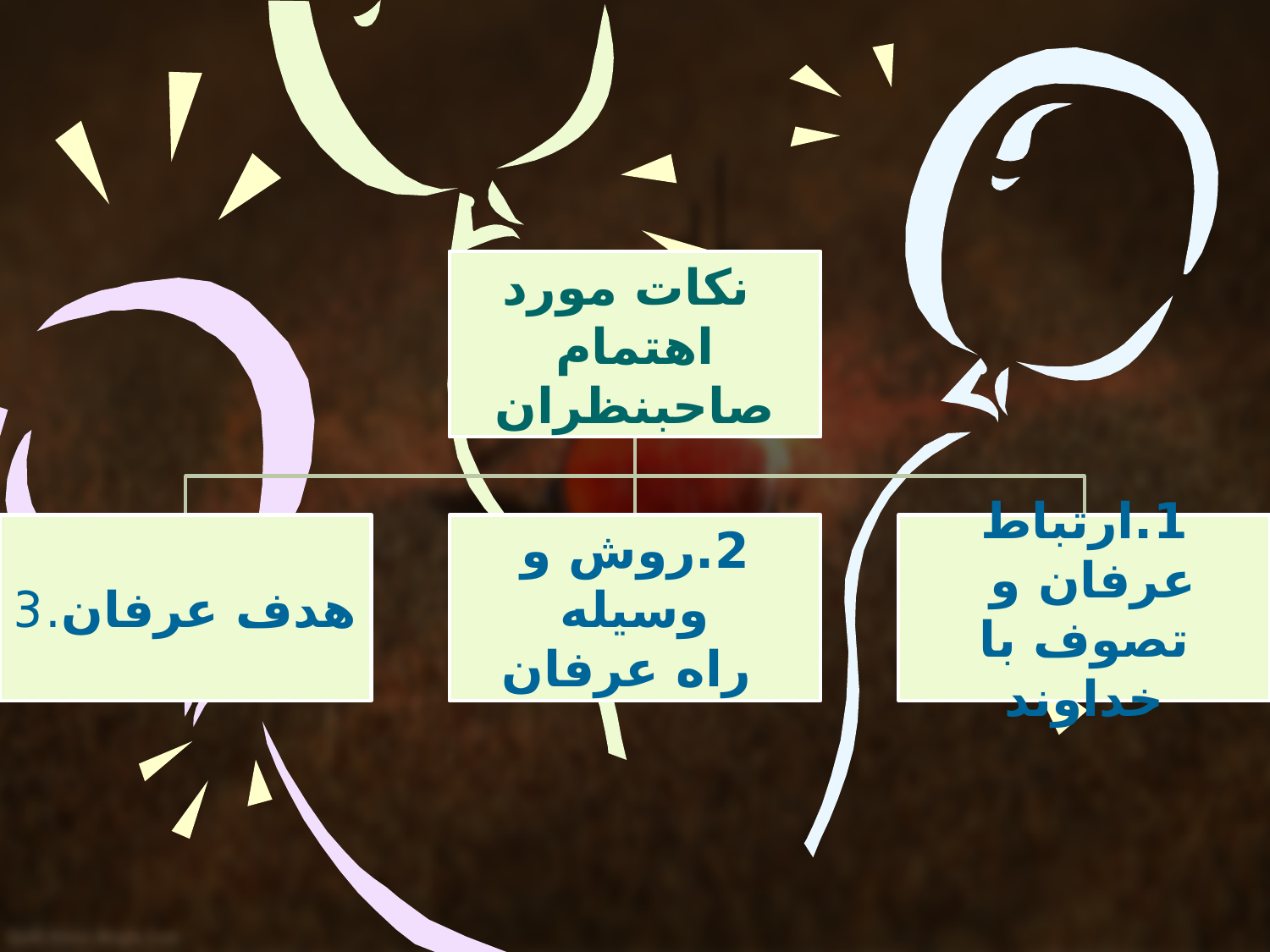

نکات مورد
اهتمام صاحبنظران
3.هدف عرفان
2.روش و وسيله
 راه عرفان
1.ارتباط عرفان و
تصوف با خداوند